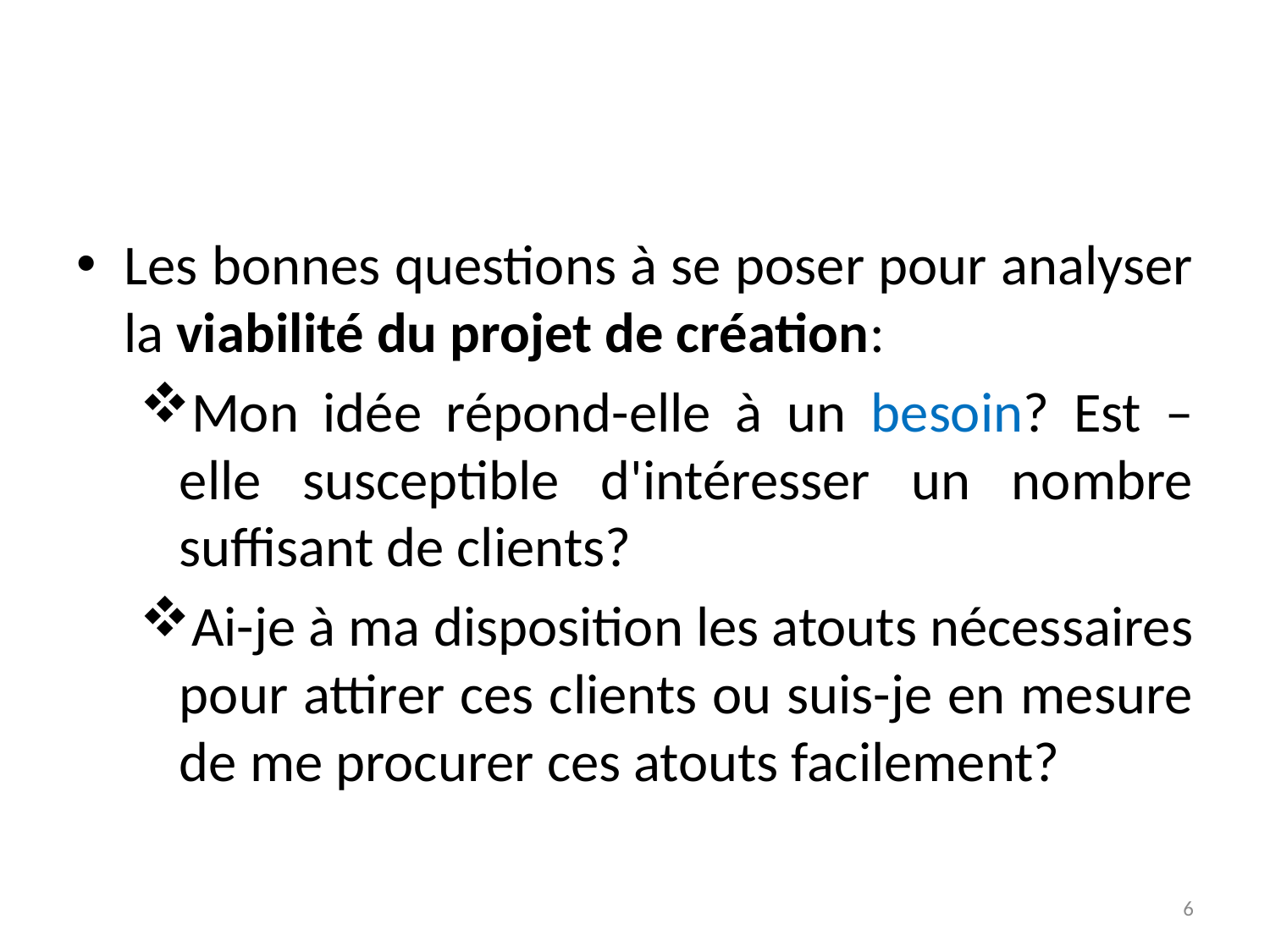

Les bonnes questions à se poser pour analyser la viabilité du projet de création:
Mon idée répond-elle à un besoin? Est –elle susceptible d'intéresser un nombre suffisant de clients?
Ai-je à ma disposition les atouts nécessaires pour attirer ces clients ou suis-je en mesure de me procurer ces atouts facilement?

6